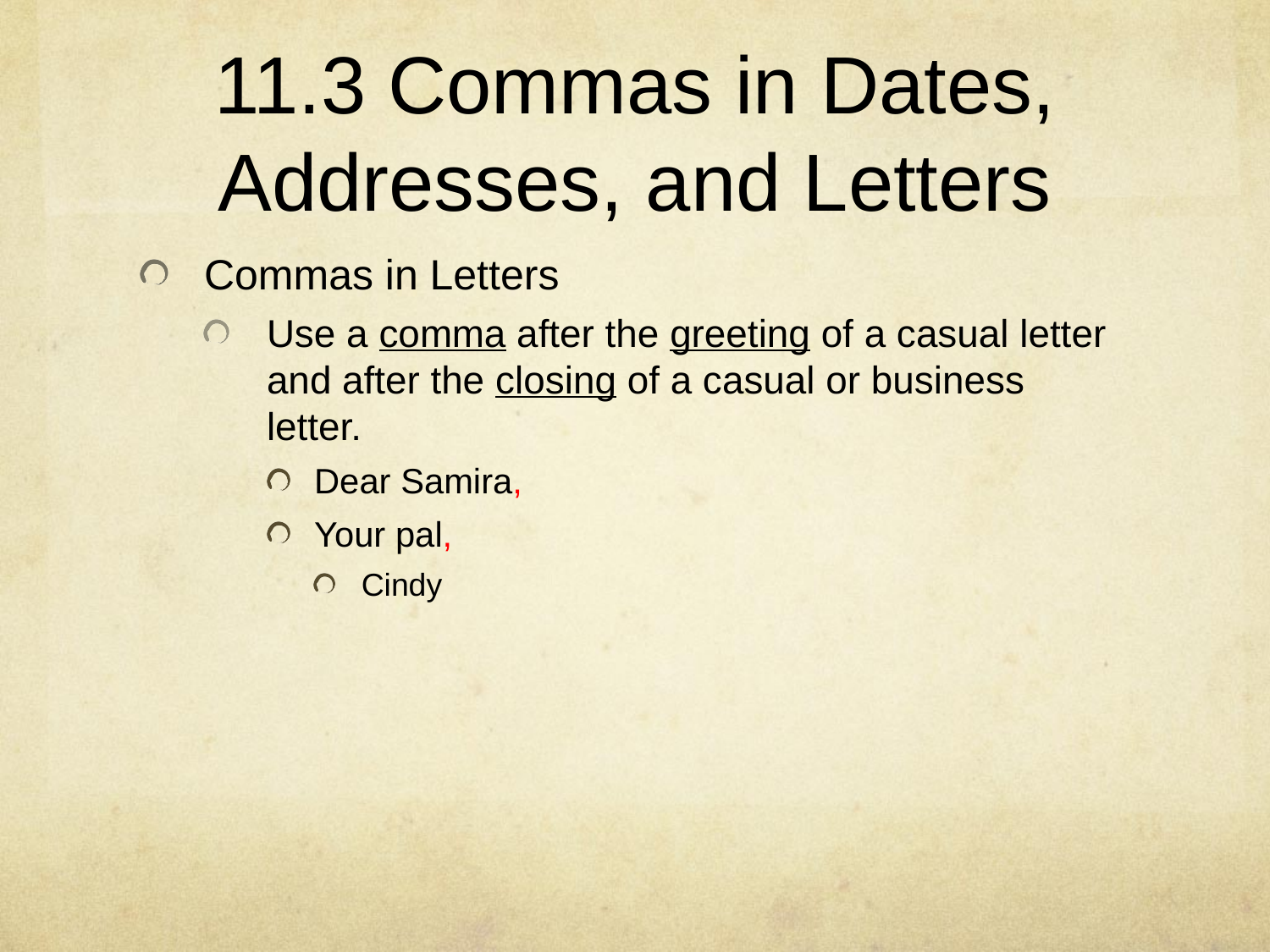

# 11.3 Commas in Dates, Addresses, and Letters
Commas in Letters
Use a comma after the greeting of a casual letter and after the closing of a casual or business letter.
Dear Samira,
Your pal,
Cindy